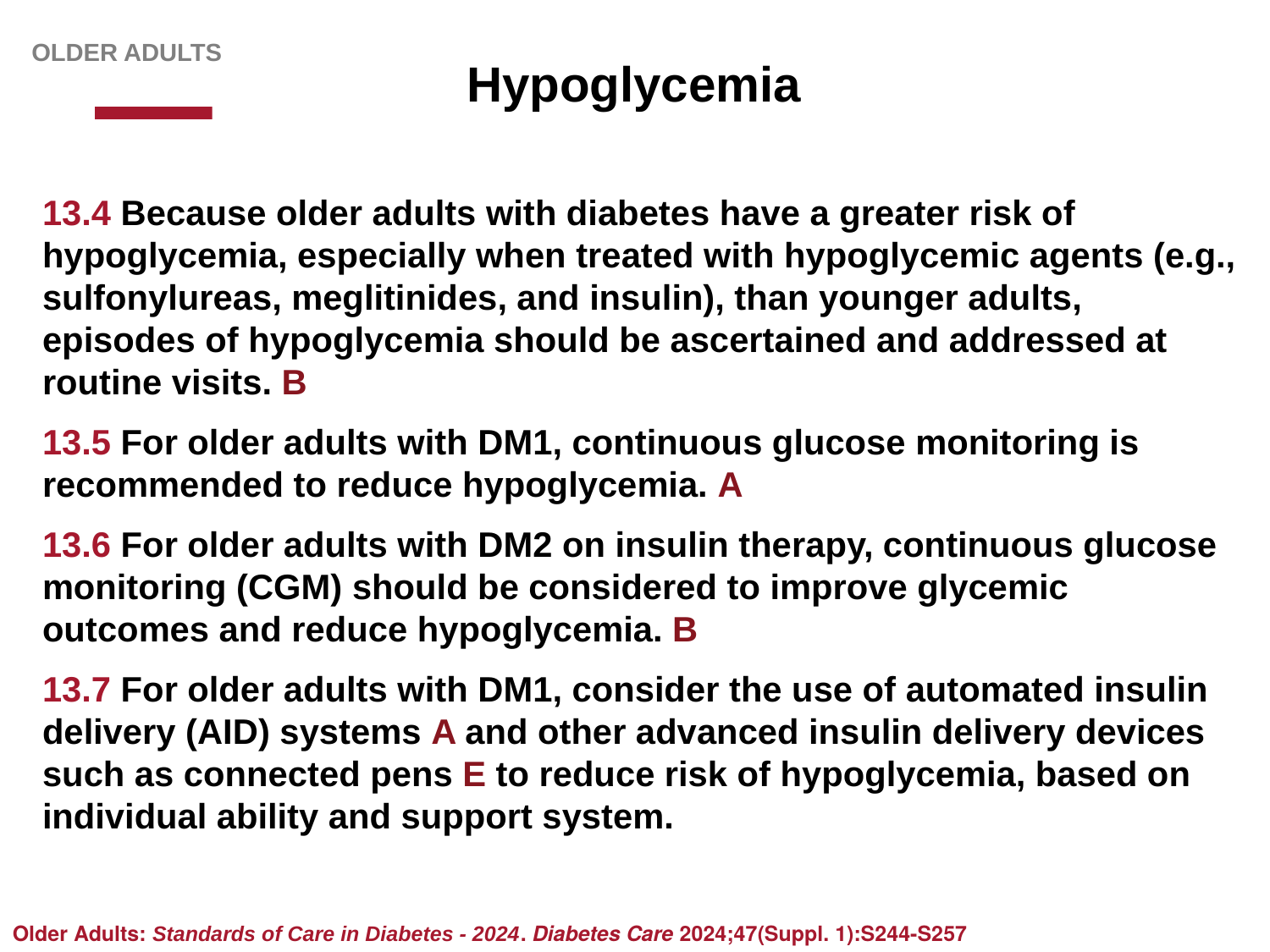

Older adults
# Hypoglycemia
13.4 Because older adults with diabetes have a greater risk of hypoglycemia, especially when treated with hypoglycemic agents (e.g., sulfonylureas, meglitinides, and insulin), than younger adults, episodes of hypoglycemia should be ascertained and addressed at routine visits. B
13.5 For older adults with DM1, continuous glucose monitoring is recommended to reduce hypoglycemia. A
13.6 For older adults with DM2 on insulin therapy, continuous glucose monitoring (CGM) should be considered to improve glycemic outcomes and reduce hypoglycemia. B
13.7 For older adults with DM1, consider the use of automated insulin delivery (AID) systems A and other advanced insulin delivery devices such as connected pens E to reduce risk of hypoglycemia, based on individual ability and support system.
Older Adults: Standards of Care in Diabetes - 2024. Diabetes Care 2024;47(Suppl. 1):S244-S257